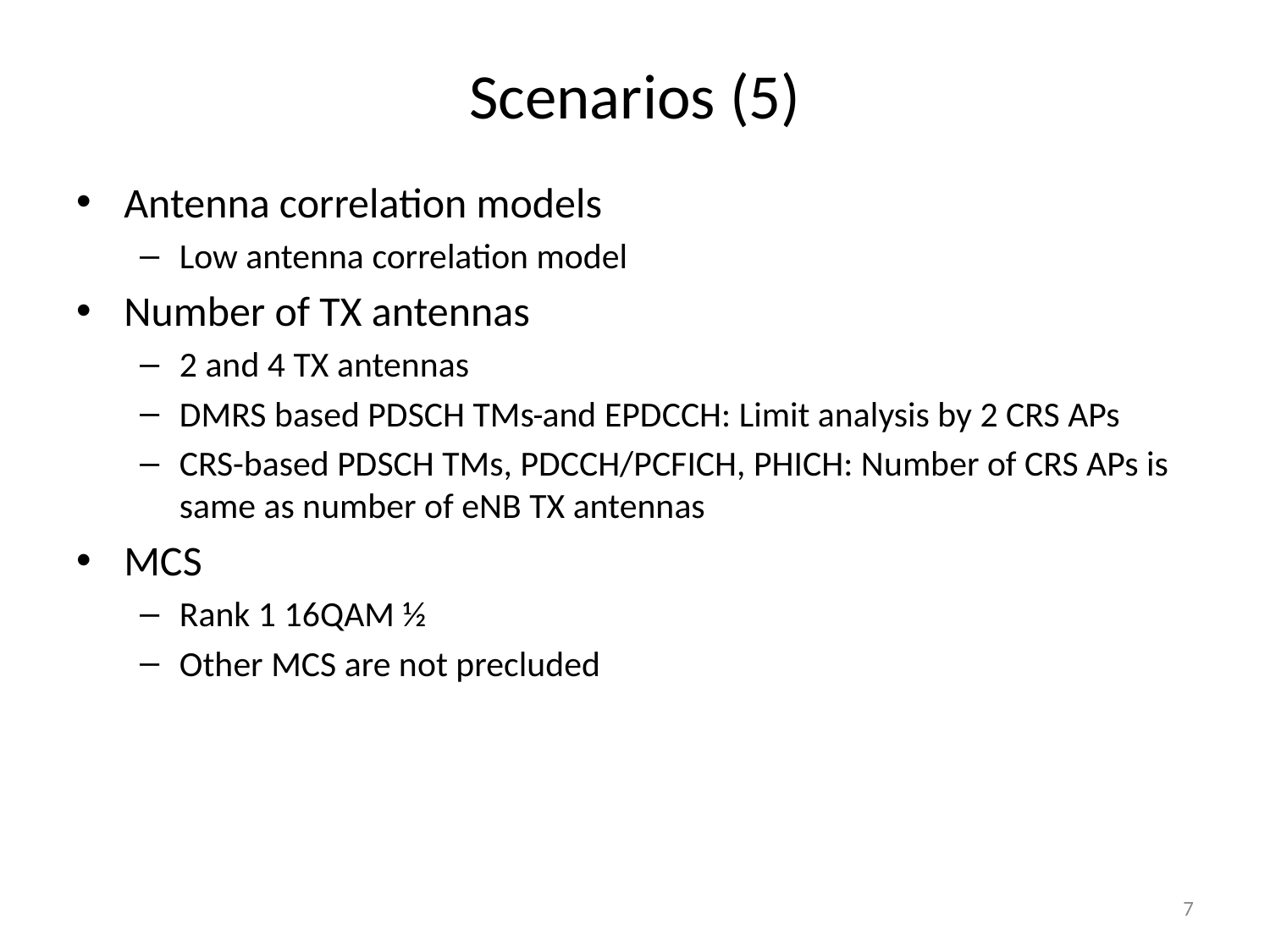

# Scenarios (5)
Antenna correlation models
Low antenna correlation model
Number of TX antennas
2 and 4 TX antennas
DMRS based PDSCH TMs and EPDCCH: Limit analysis by 2 CRS APs
CRS-based PDSCH TMs, PDCCH/PCFICH, PHICH: Number of CRS APs is same as number of eNB TX antennas
MCS
Rank 1 16QAM ½
Other MCS are not precluded

7